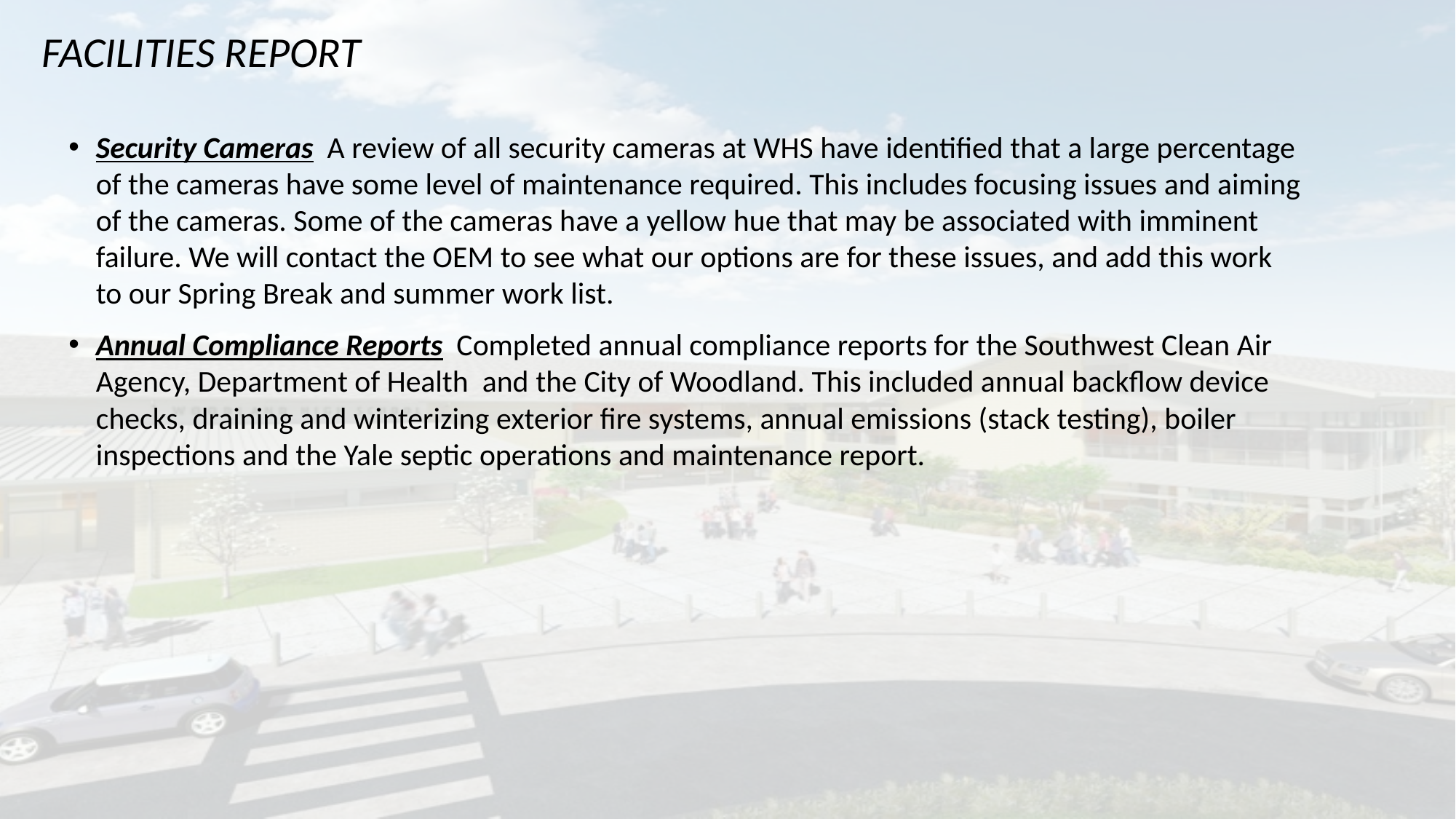

# FACILITIES REPORT
Security Cameras  A review of all security cameras at WHS have identified that a large percentage of the cameras have some level of maintenance required. This includes focusing issues and aiming of the cameras. Some of the cameras have a yellow hue that may be associated with imminent failure. We will contact the OEM to see what our options are for these issues, and add this work to our Spring Break and summer work list.
Annual Compliance Reports  Completed annual compliance reports for the Southwest Clean Air Agency, Department of Health  and the City of Woodland. This included annual backflow device checks, draining and winterizing exterior fire systems, annual emissions (stack testing), boiler inspections and the Yale septic operations and maintenance report.